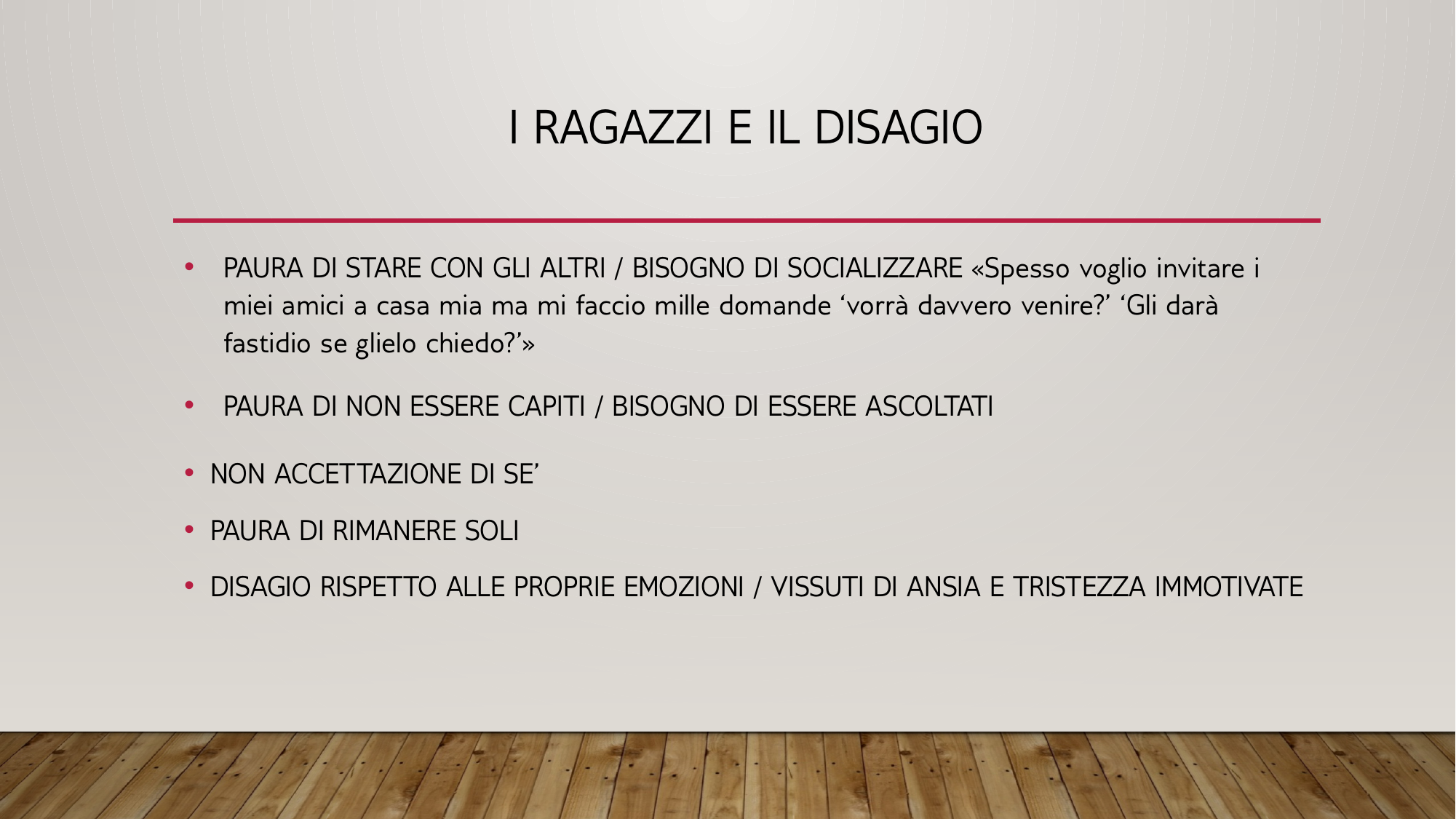

# I RAGAZZI E IL DISAGIO
PAURA DI STARE CON GLI ALTRI / BISOGNO DI SOCIALIZZARE «Spesso voglio invitare i miei amici a casa mia ma mi faccio mille domande ‘vorrà davvero venire?’ ‘Gli darà fastidio se glielo chiedo?’»
PAURA DI NON ESSERE CAPITI / BISOGNO DI ESSERE ASCOLTATI
NON ACCETTAZIONE DI SE’
PAURA DI RIMANERE SOLI
DISAGIO RISPETTO ALLE PROPRIE EMOZIONI / VISSUTI DI ANSIA E TRISTEZZA IMMOTIVATE